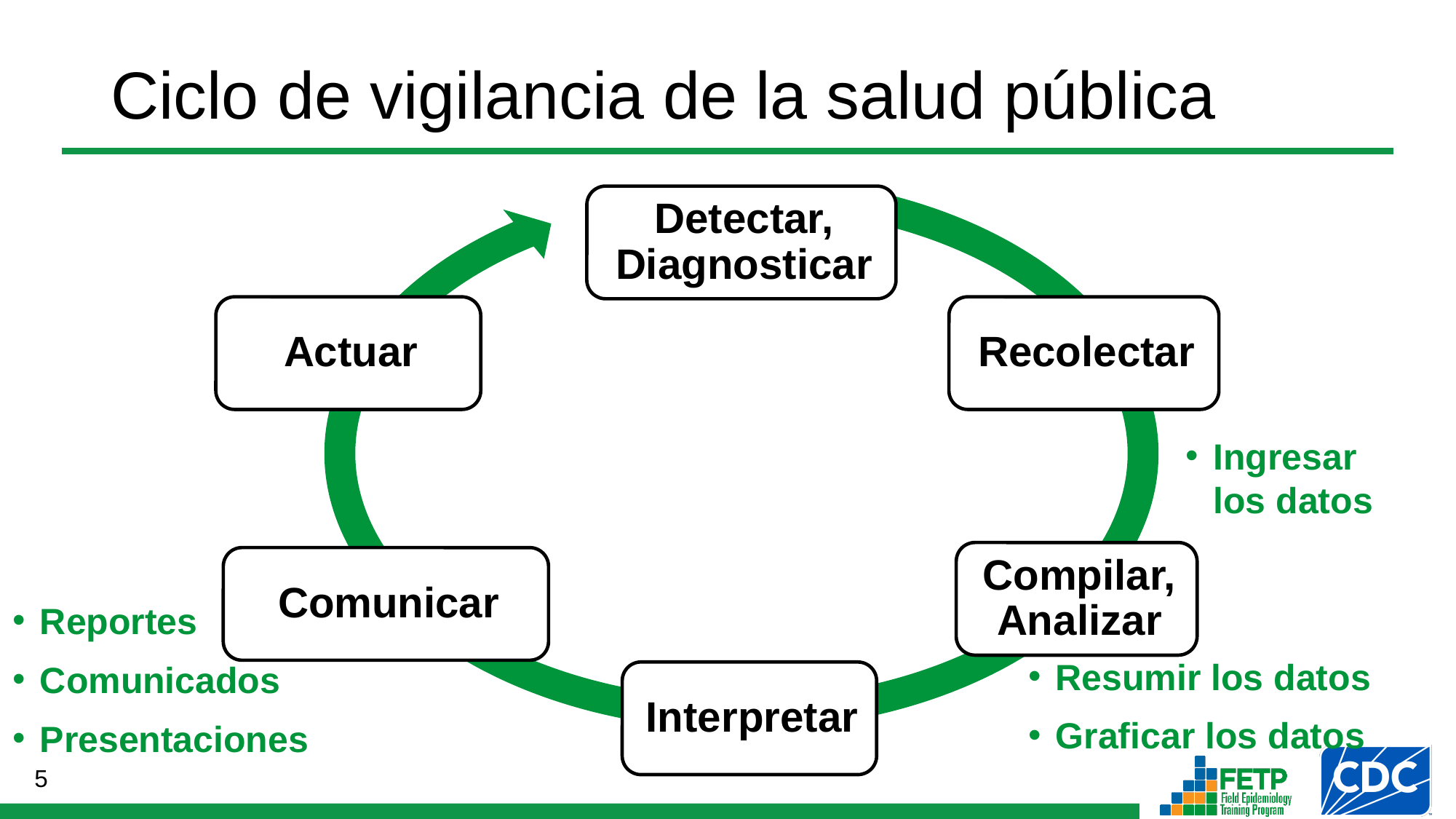

Ingresar los datos
Reportes
Comunicados
Presentaciones
Resumir los datos
Graficar los datos